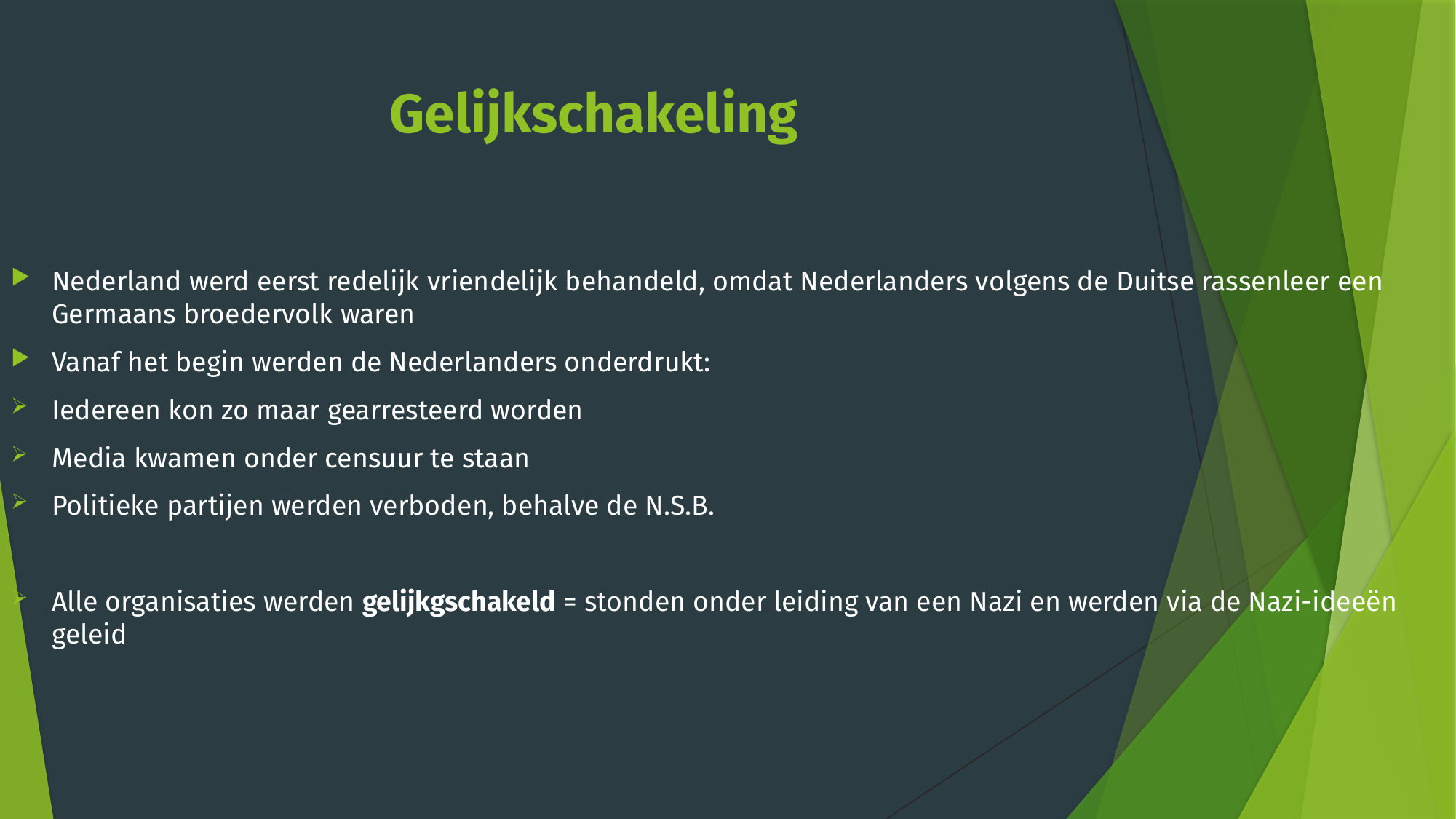

# Gelijkschakeling
Nederland werd eerst redelijk vriendelijk behandeld, omdat Nederlanders volgens de Duitse rassenleer een Germaans broedervolk waren
Vanaf het begin werden de Nederlanders onderdrukt:
Iedereen kon zo maar gearresteerd worden
Media kwamen onder censuur te staan
Politieke partijen werden verboden, behalve de N.S.B.

Alle organisaties werden gelijkgschakeld = stonden onder leiding van een Nazi en werden via de Nazi-ideeën geleid